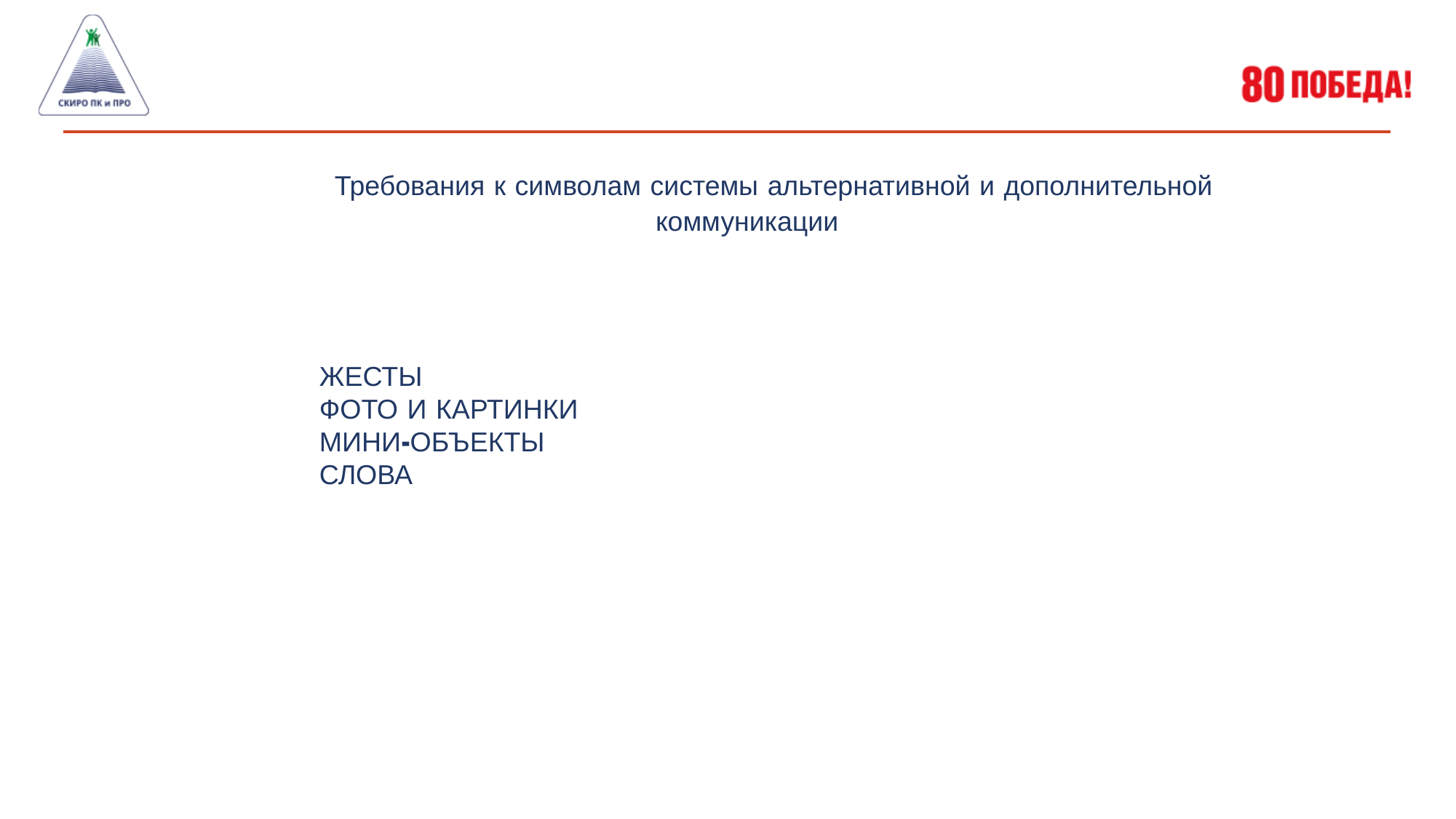

Требования к символам системы альтернативной и дополнительной коммуникации
ЖЕСТЫ
ФОТО И КАРТИНКИ
МИНИ-ОБЪЕКТЫ
СЛОВА